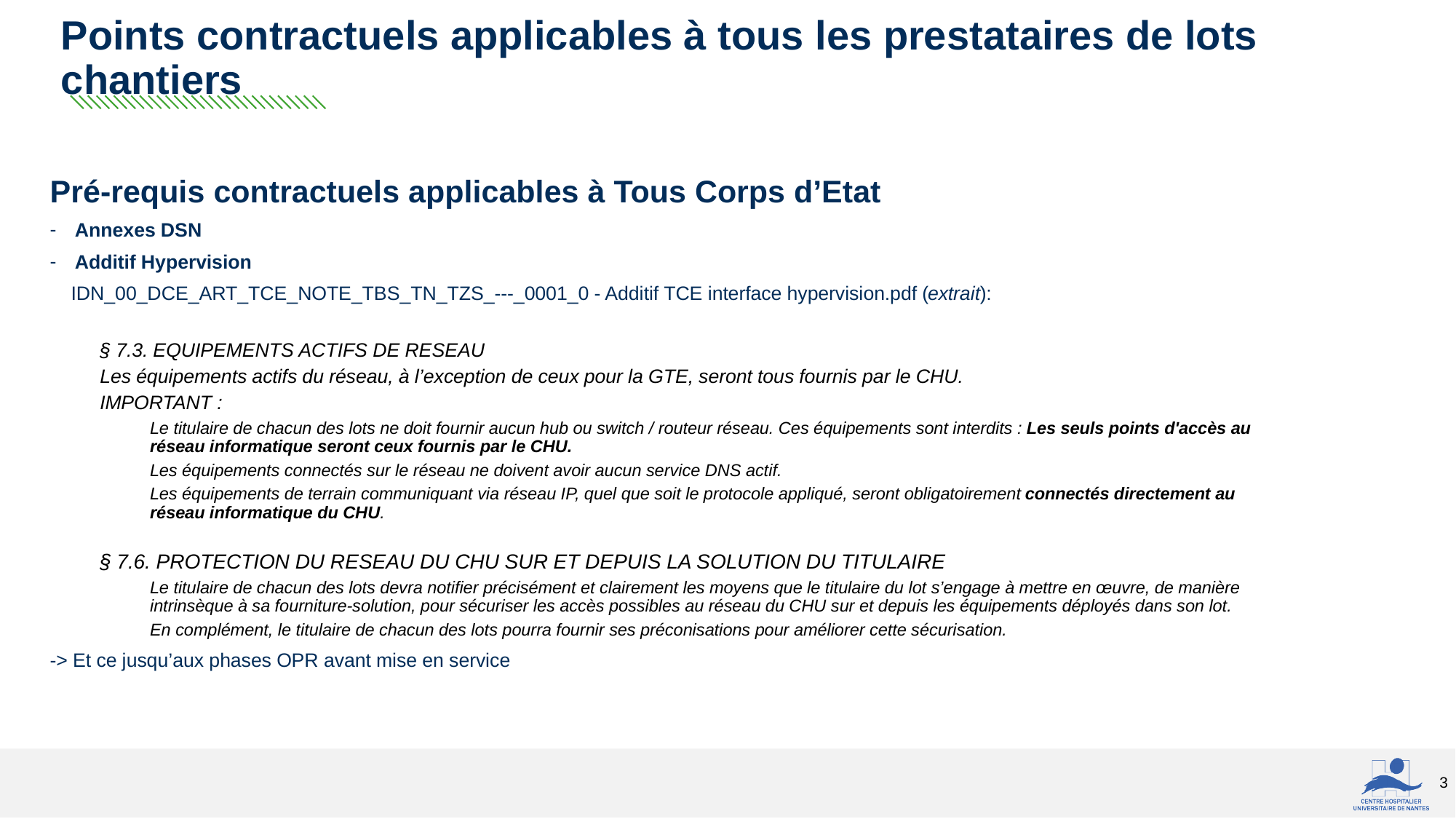

# Points contractuels applicables à tous les prestataires de lots chantiers
Pré-requis contractuels applicables à Tous Corps d’Etat
Annexes DSN
Additif Hypervision
    IDN_00_DCE_ART_TCE_NOTE_TBS_TN_TZS_---_0001_0 - Additif TCE interface hypervision.pdf (extrait):

§ 7.3. EQUIPEMENTS ACTIFS DE RESEAU
Les équipements actifs du réseau, à l’exception de ceux pour la GTE, seront tous fournis par le CHU.
IMPORTANT :
Le titulaire de chacun des lots ne doit fournir aucun hub ou switch / routeur réseau. Ces équipements sont interdits : Les seuls points d'accès au réseau informatique seront ceux fournis par le CHU.
Les équipements connectés sur le réseau ne doivent avoir aucun service DNS actif.
Les équipements de terrain communiquant via réseau IP, quel que soit le protocole appliqué, seront obligatoirement connectés directement au réseau informatique du CHU.

§ 7.6. PROTECTION DU RESEAU DU CHU SUR ET DEPUIS LA SOLUTION DU TITULAIRE
Le titulaire de chacun des lots devra notifier précisément et clairement les moyens que le titulaire du lot s’engage à mettre en œuvre, de manière intrinsèque à sa fourniture-solution, pour sécuriser les accès possibles au réseau du CHU sur et depuis les équipements déployés dans son lot.
En complément, le titulaire de chacun des lots pourra fournir ses préconisations pour améliorer cette sécurisation.
-> Et ce jusqu’aux phases OPR avant mise en service

3